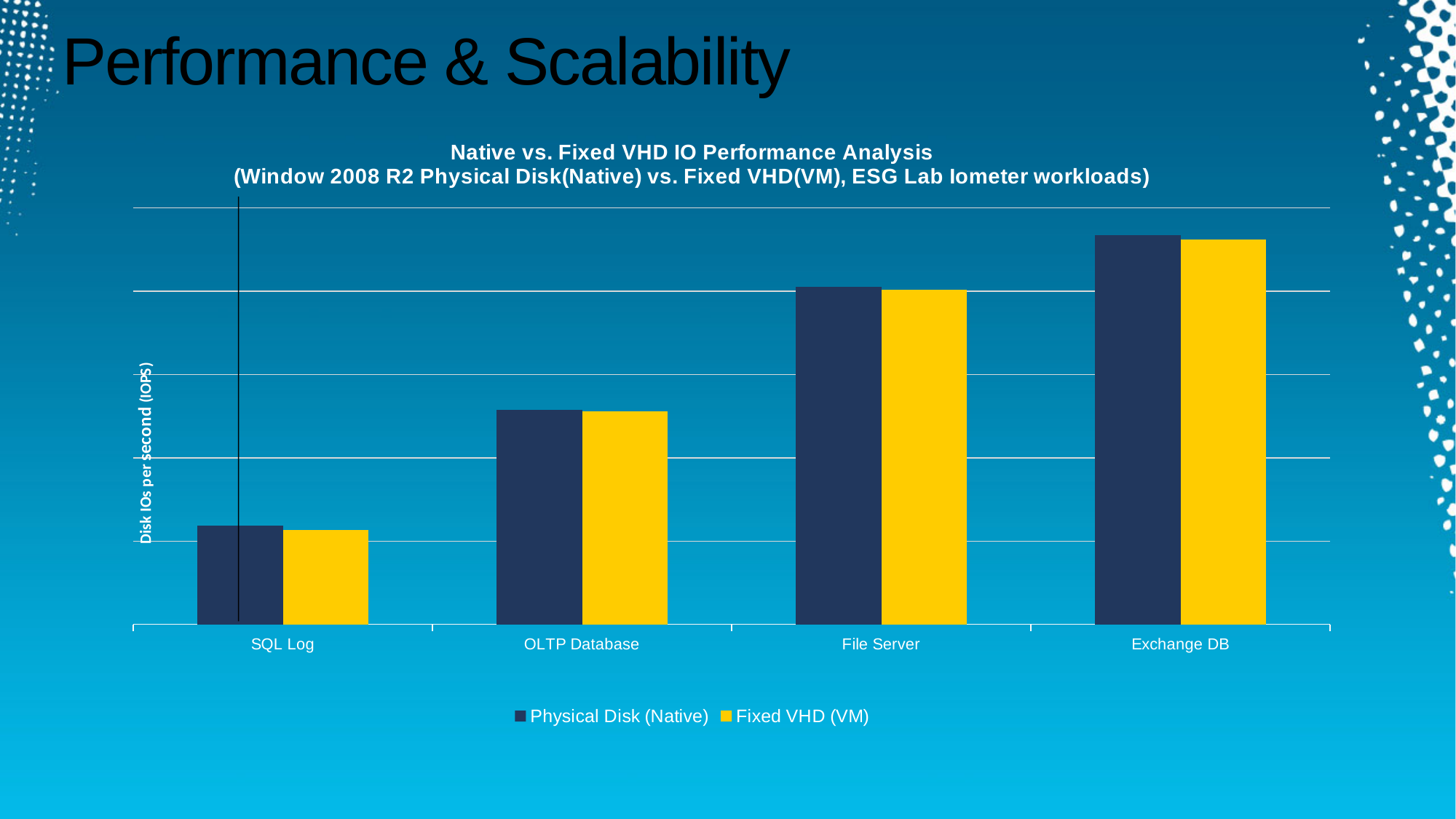

# Performance & Scalability

### Chart: Native vs. Fixed VHD IO Performance Analysis
(Window 2008 R2 Physical Disk(Native) vs. Fixed VHD(VM), ESG Lab Iometer workloads)

| Category | Physical Disk (Native) | Fixed VHD (VM) |
|---|---|---|
| SQL Log | 59.5 | 56.5 |
| OLTP Database | 128.9 | 128.0 |
| File Server | 202.7 | 201.0 |
| Exchange DB | 233.8 | 231.0 |